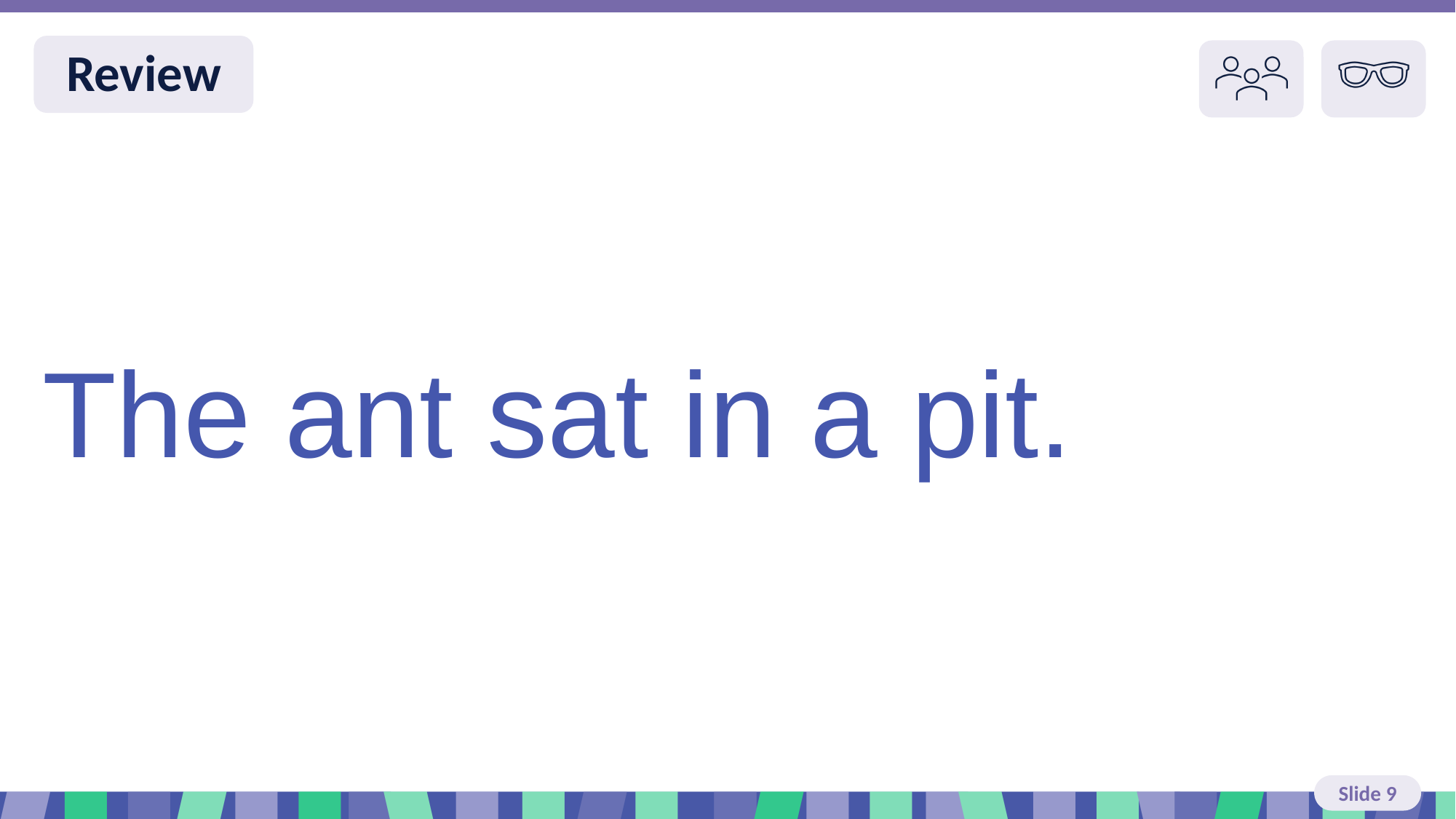

Slide 9 Review
The ant sat in a pit.